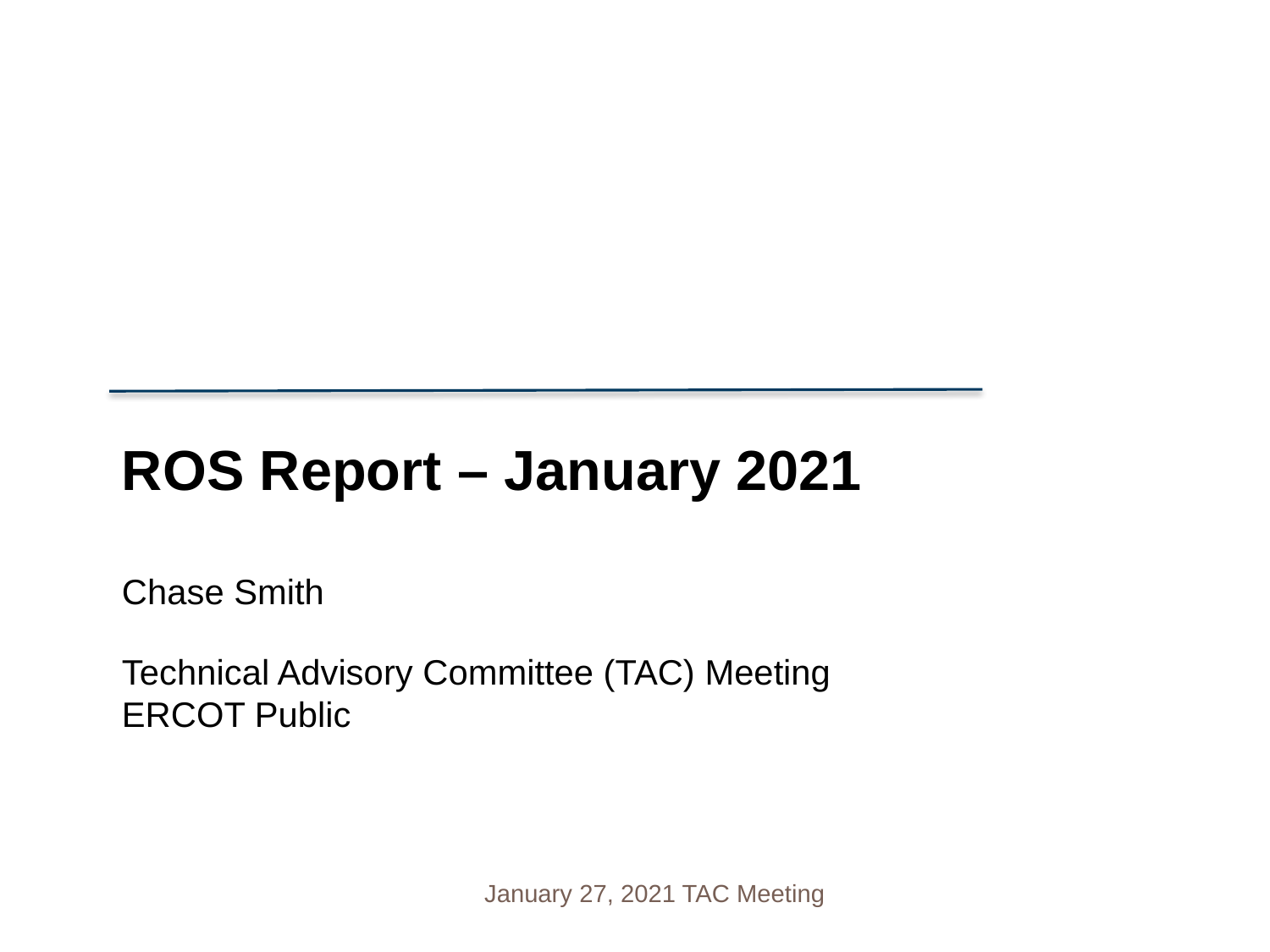

ROS Report – January 2021

Chase Smith

Technical Advisory Committee (TAC) Meeting
ERCOT Public

January 27, 2021 TAC Meeting